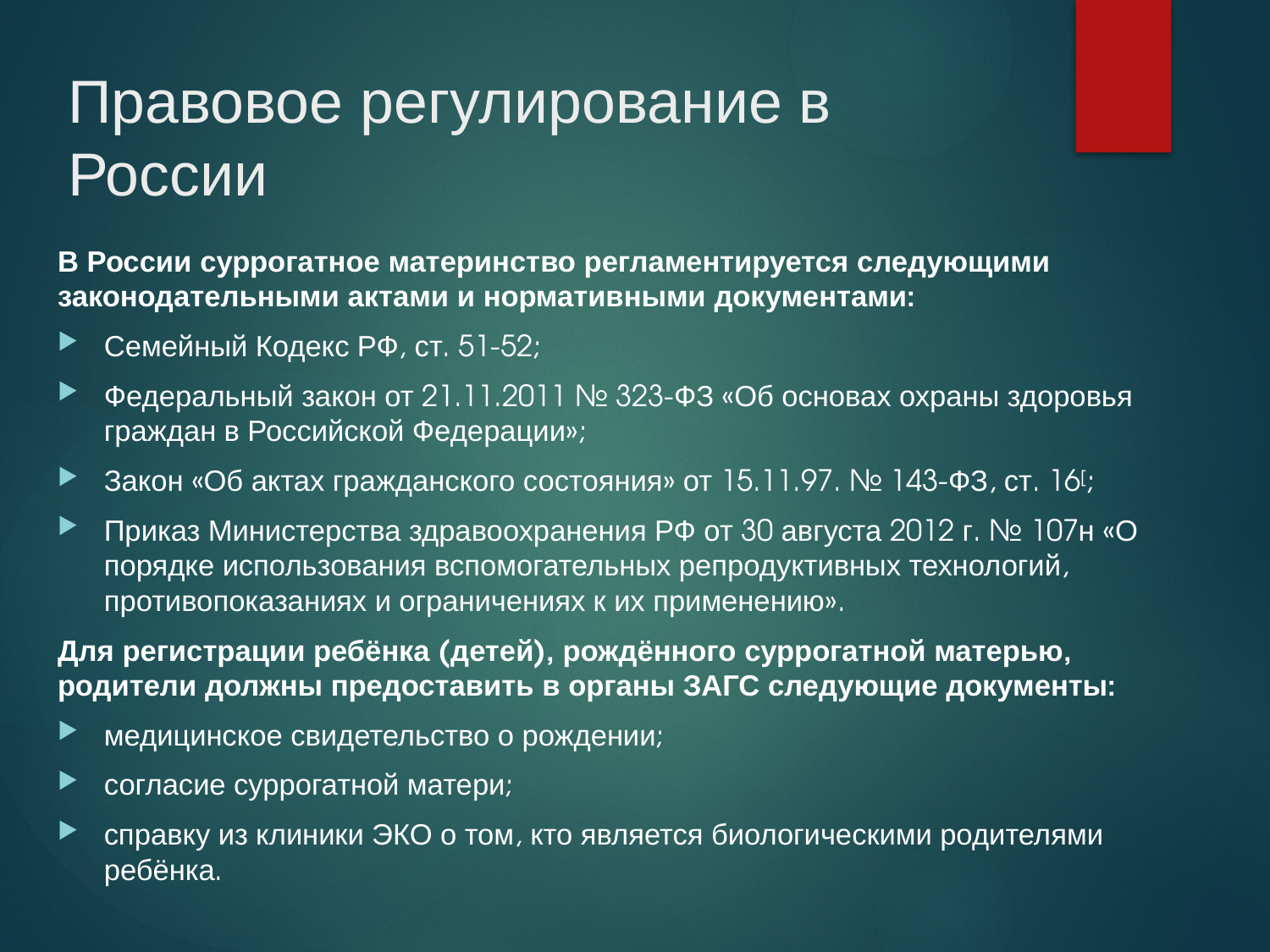

# Правовое регулирование в России
В России суррогатное материнство регламентируется следующими законодательными актами и нормативными документами:
Семейный Кодекс РФ, ст. 51-52;
Федеральный закон от 21.11.2011 № 323-ФЗ «Об основах охраны здоровья граждан в Российской Федерации»;
Закон «Об актах гражданского состояния» от 15.11.97. № 143-ФЗ, ст. 16[;
Приказ Министерства здравоохранения РФ от 30 августа 2012 г. № 107н «О порядке использования вспомогательных репродуктивных технологий, противопоказаниях и ограничениях к их применению».
Для регистрации ребёнка (детей), рождённого суррогатной матерью, родители должны предоставить в органы ЗАГС следующие документы:
медицинское свидетельство о рождении;
согласие суррогатной матери;
справку из клиники ЭКО о том, кто является биологическими родителями ребёнка.